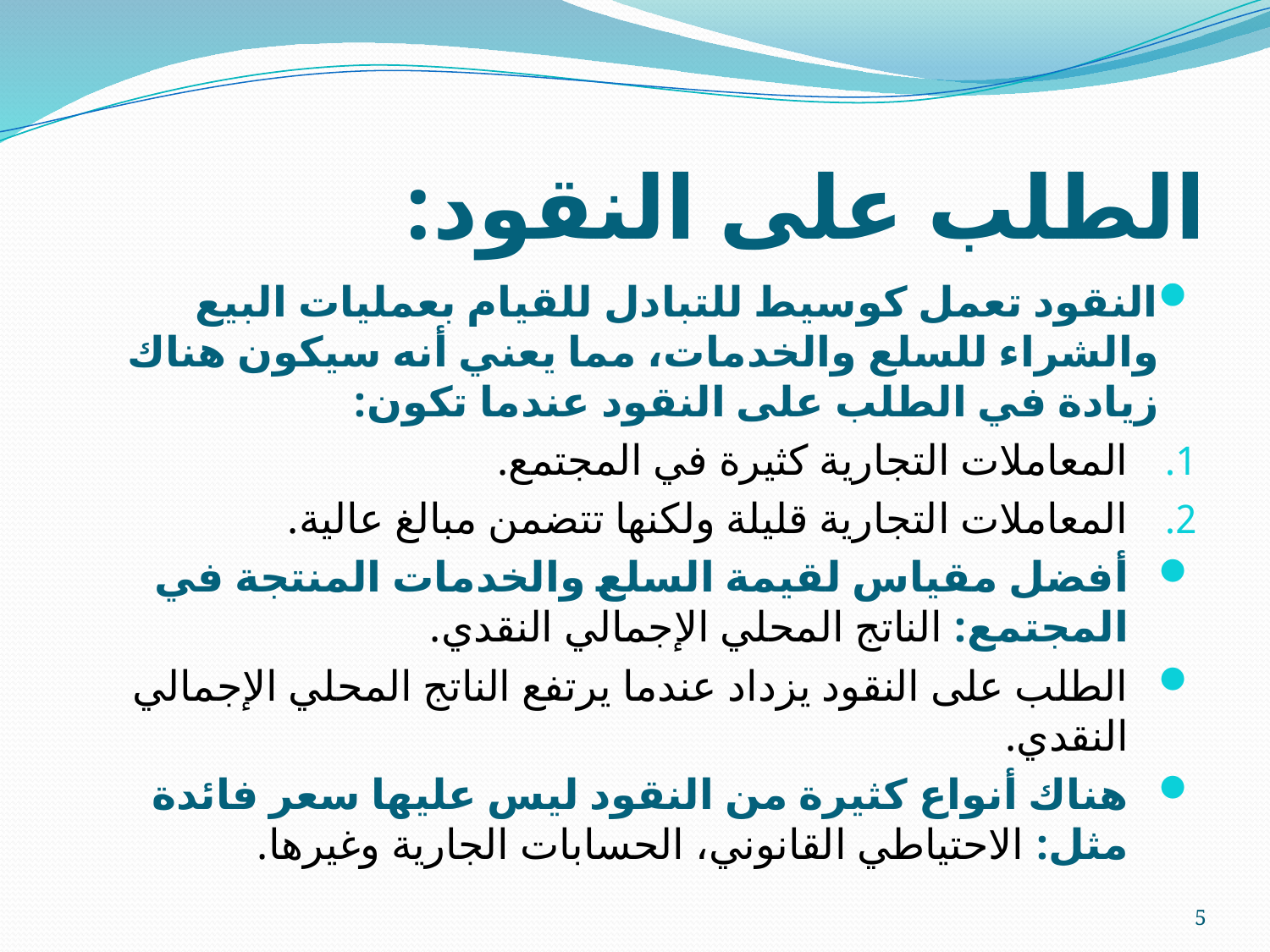

# الطلب على النقود:
النقود تعمل كوسيط للتبادل للقيام بعمليات البيع والشراء للسلع والخدمات، مما يعني أنه سيكون هناك زيادة في الطلب على النقود عندما تكون:
المعاملات التجارية كثيرة في المجتمع.
المعاملات التجارية قليلة ولكنها تتضمن مبالغ عالية.
أفضل مقياس لقيمة السلع والخدمات المنتجة في المجتمع: الناتج المحلي الإجمالي النقدي.
الطلب على النقود يزداد عندما يرتفع الناتج المحلي الإجمالي النقدي.
هناك أنواع كثيرة من النقود ليس عليها سعر فائدة مثل: الاحتياطي القانوني، الحسابات الجارية وغيرها.

5